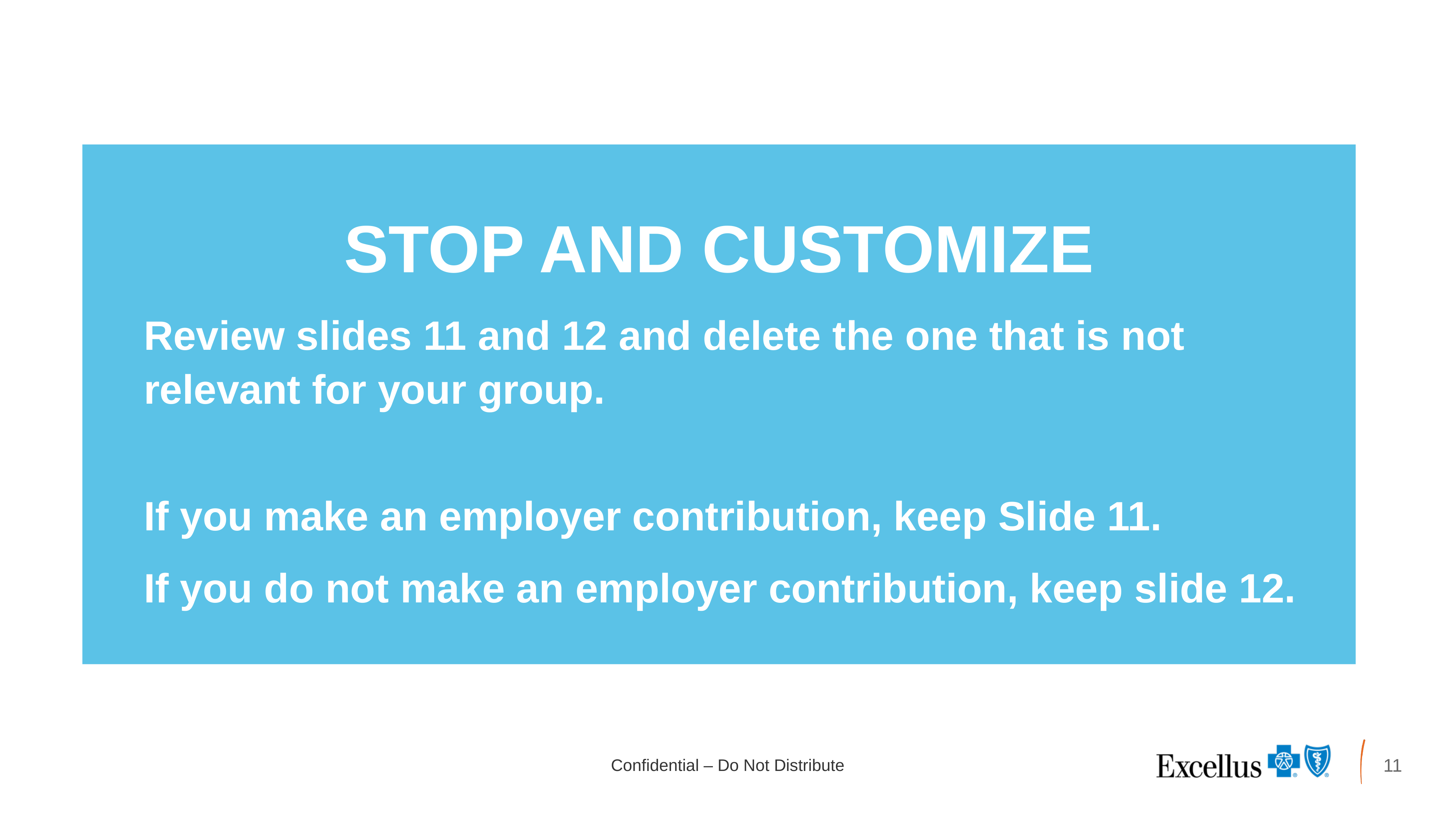

# ATTENTION:
STOP AND CUSTOMIZE
Review slides 11 and 12 and delete the one that is not relevant for your group.

If you make an employer contribution, keep Slide 11.
If you do not make an employer contribution, keep slide 12.
11